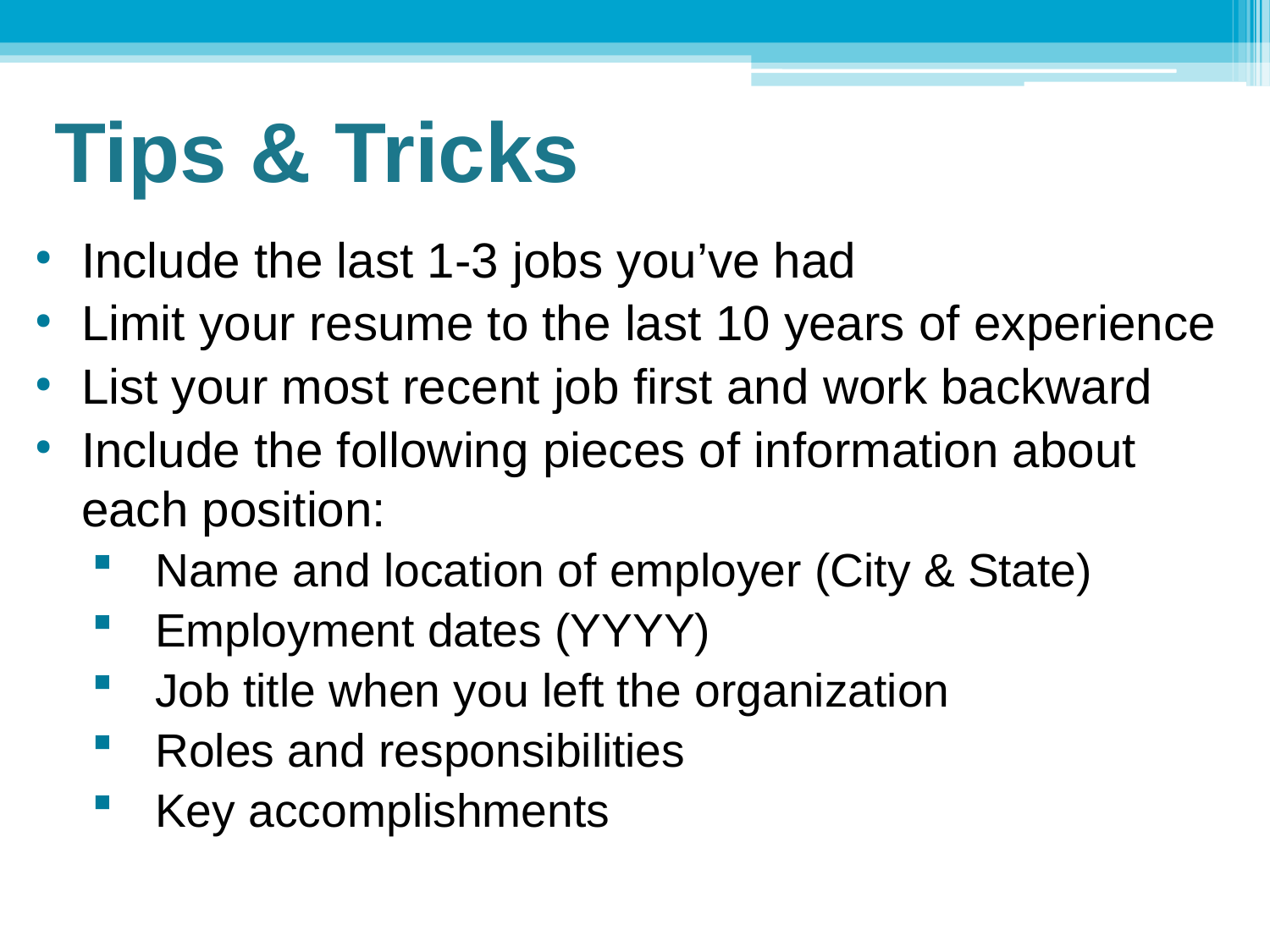

# Tips & Tricks
Include the last 1-3 jobs you’ve had
Limit your resume to the last 10 years of experience
List your most recent job first and work backward
Include the following pieces of information about each position:
Name and location of employer (City & State)
Employment dates (YYYY)
Job title when you left the organization
Roles and responsibilities
Key accomplishments